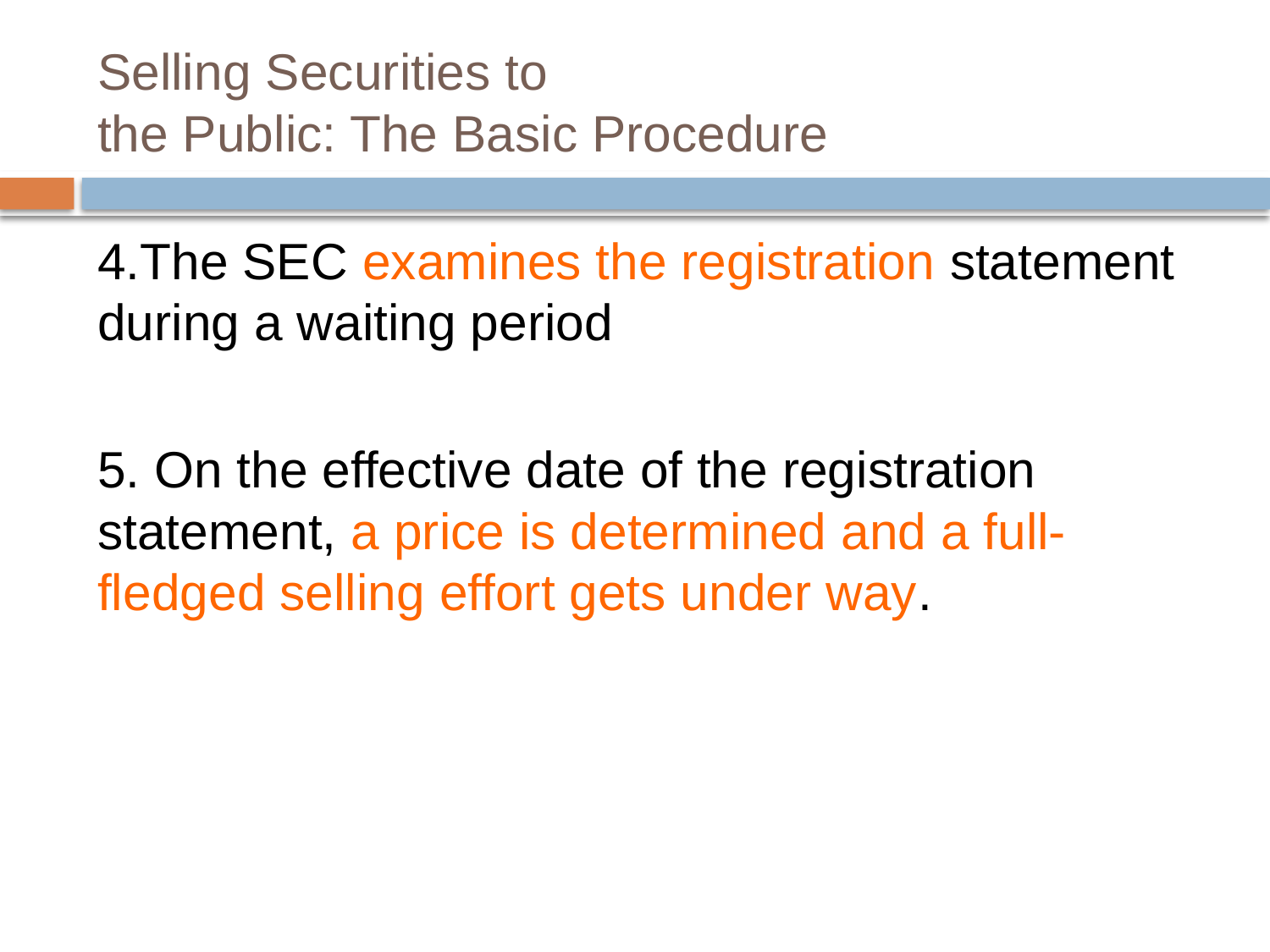

# Selling Securities to the Public: The Basic Procedure
4.The SEC examines the registration statement during a waiting period

5. On the effective date of the registration statement, a price is determined and a full- fledged selling effort gets under way.